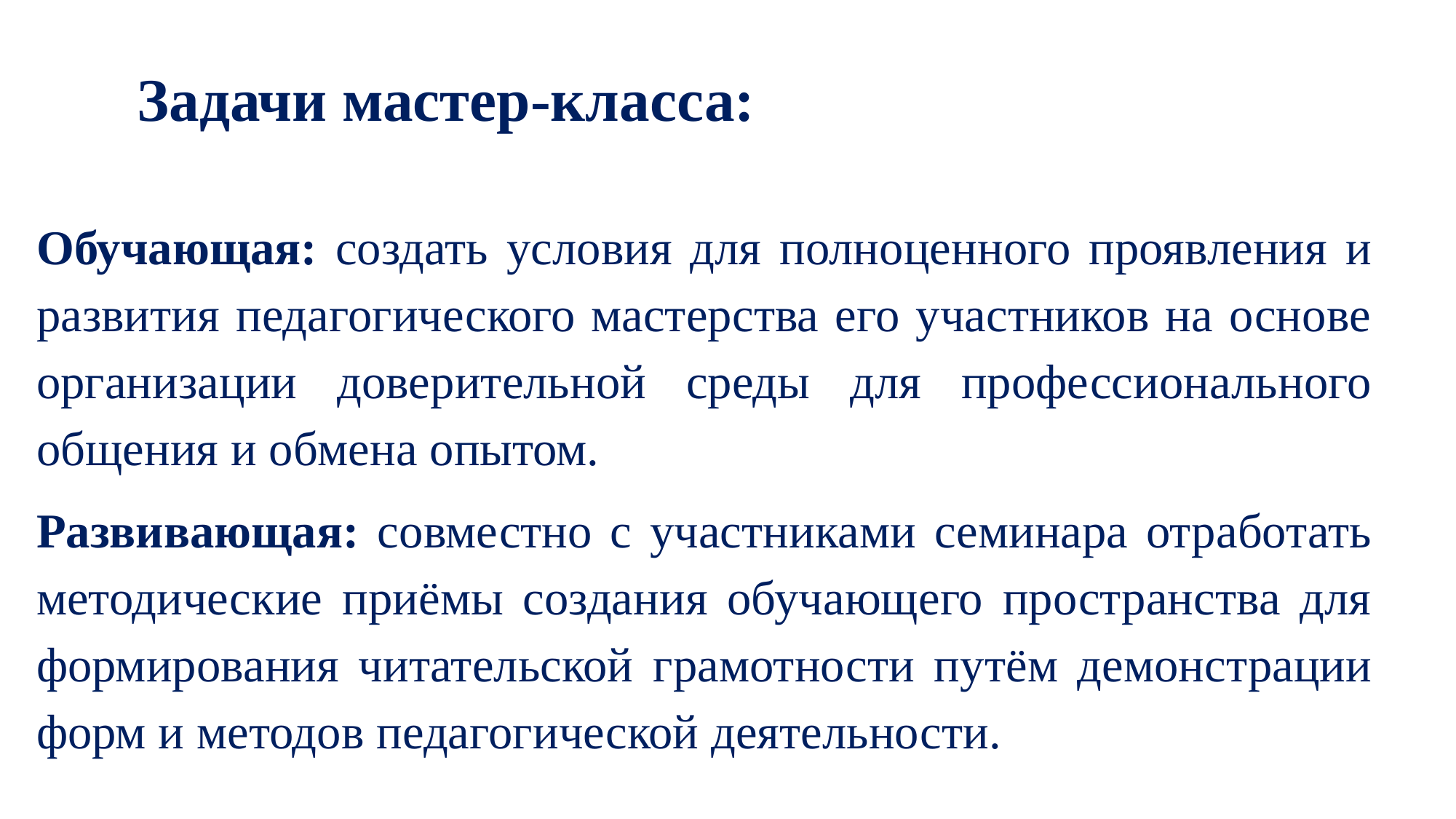

# Задачи мастер-класса:
Обучающая: создать условия для полноценного проявления и развития педагогического мастерства его участников на основе организации доверительной среды для профессионального общения и обмена опытом.
Развивающая: совместно с участниками семинара отработать методические приёмы создания обучающего пространства для формирования читательской грамотности путём демонстрации форм и методов педагогической деятельности.